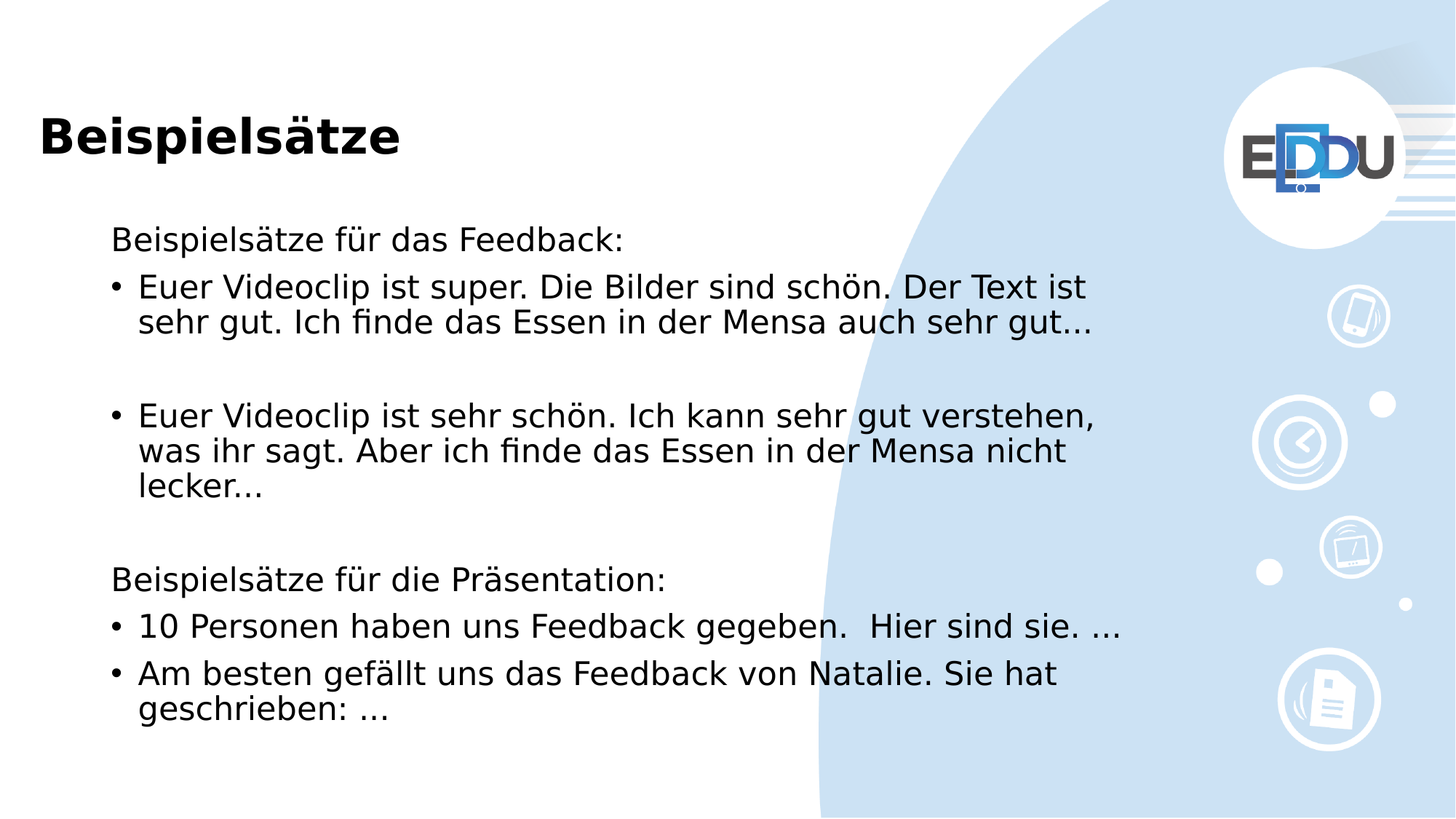

# Beispielsätze
Beispielsätze für das Feedback:
Euer Videoclip ist super. Die Bilder sind schön. Der Text ist sehr gut. Ich finde das Essen in der Mensa auch sehr gut...

Euer Videoclip ist sehr schön. Ich kann sehr gut verstehen, was ihr sagt. Aber ich finde das Essen in der Mensa nicht lecker...

Beispielsätze für die Präsentation:
10 Personen haben uns Feedback gegeben.  Hier sind sie. ...
Am besten gefällt uns das Feedback von Natalie. Sie hat geschrieben: ...